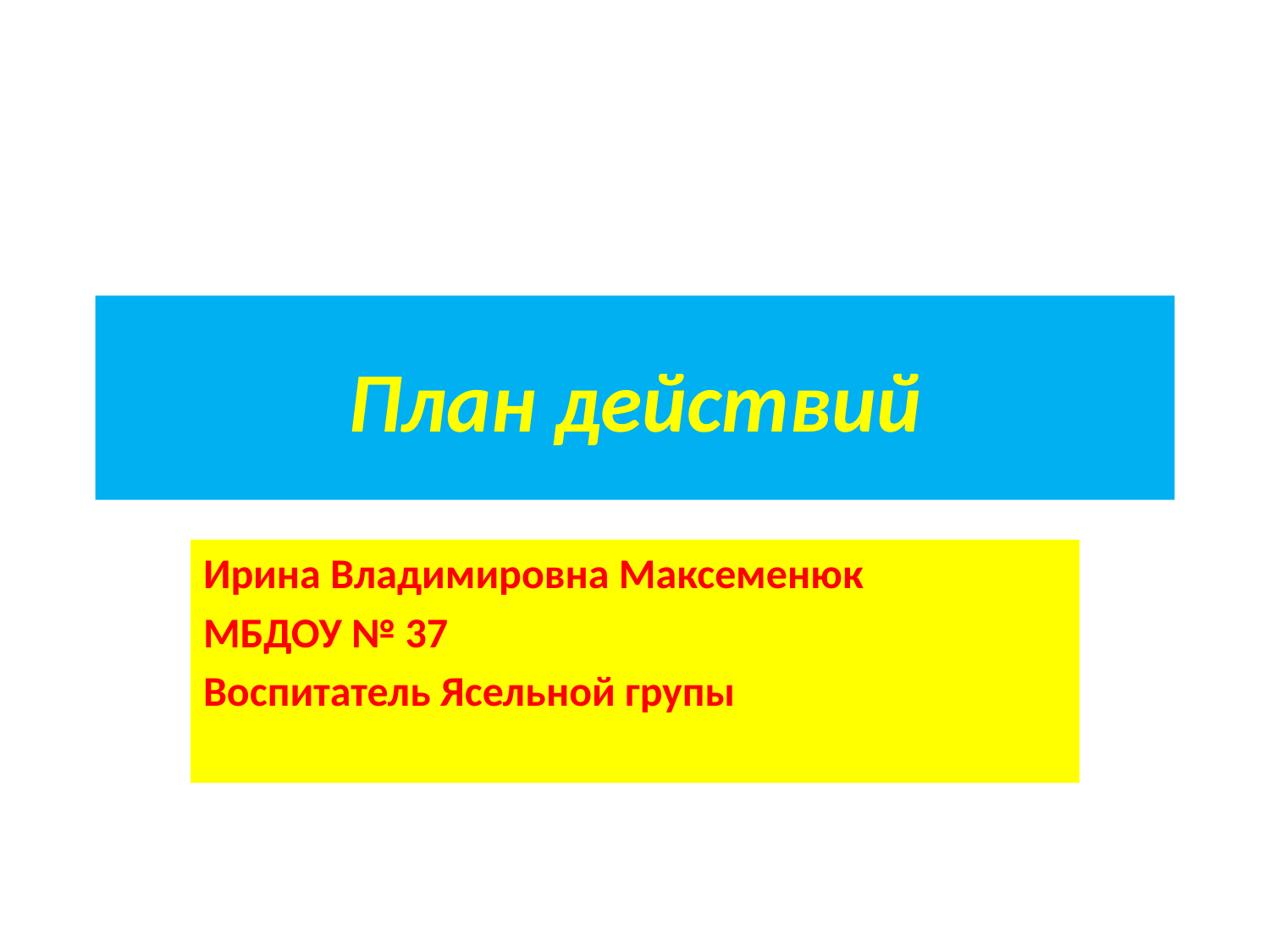

# План действий
Ирина Владимировна Максеменюк
МБДОУ № 37
Воспитатель Ясельной групы